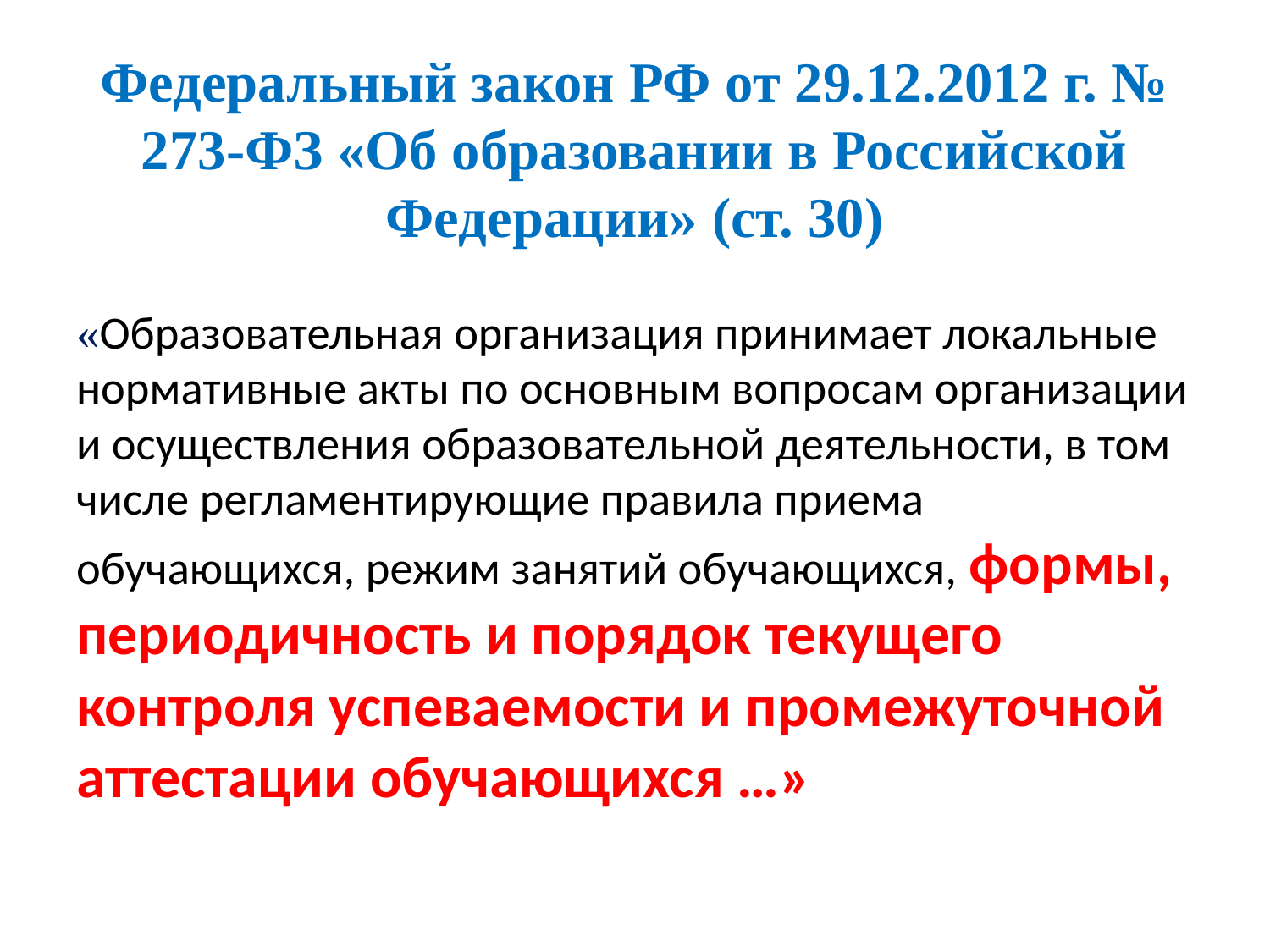

# Федеральный закон РФ от 29.12.2012 г. № 273-ФЗ «Об образовании в Российской Федерации» (ст. 30)
«Образовательная организация принимает локальные нормативные акты по основным вопросам организации и осуществления образовательной деятельности, в том числе регламентирующие правила приема обучающихся, режим занятий обучающихся, формы, периодичность и порядок текущего контроля успеваемости и промежуточной аттестации обучающихся …»